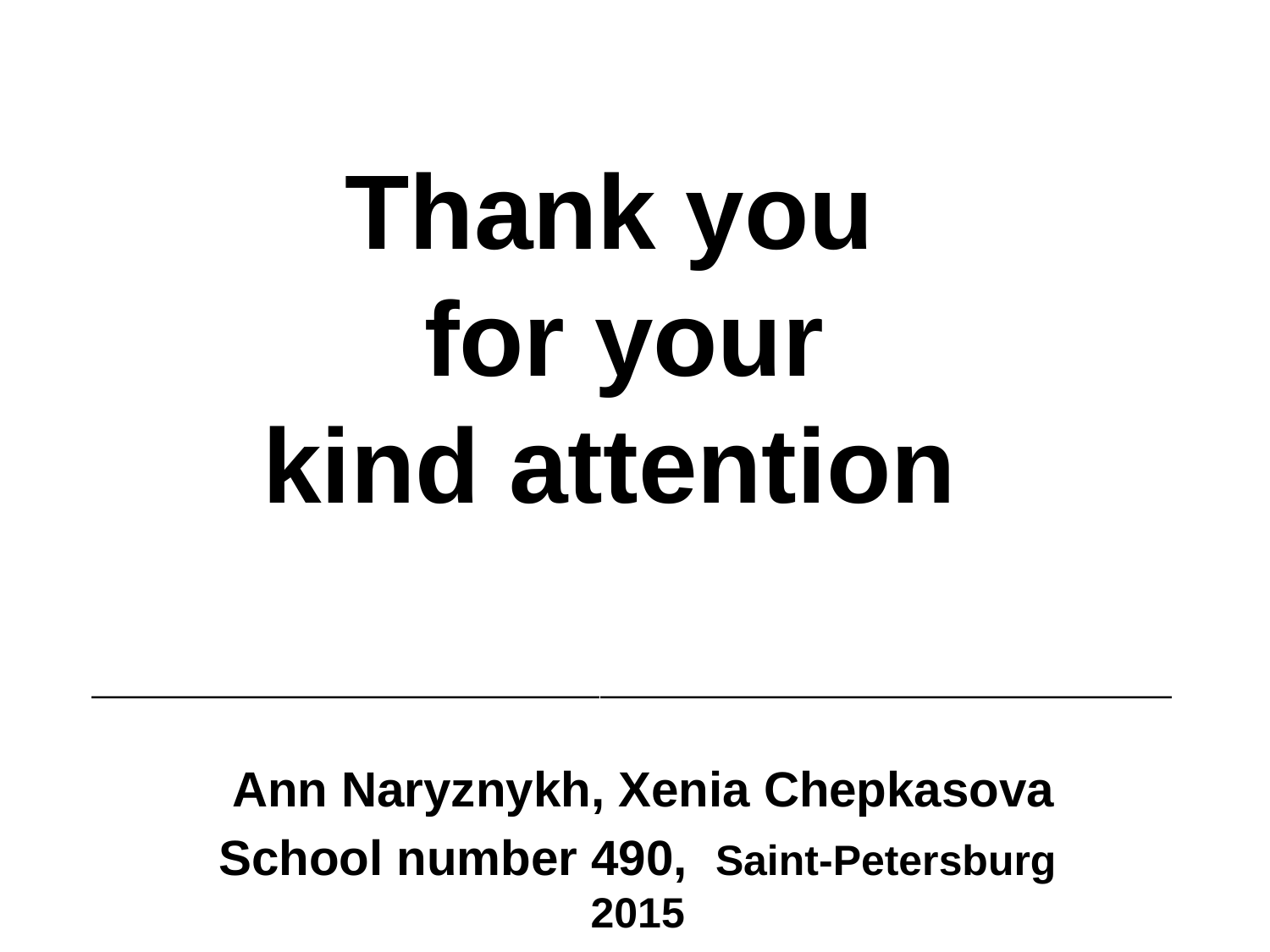

Thank you
for your
kind attention
___________________________________________________
Ann Naryznykh, Xenia Chepkasova
School number 490,  Saint-Petersburg  2015